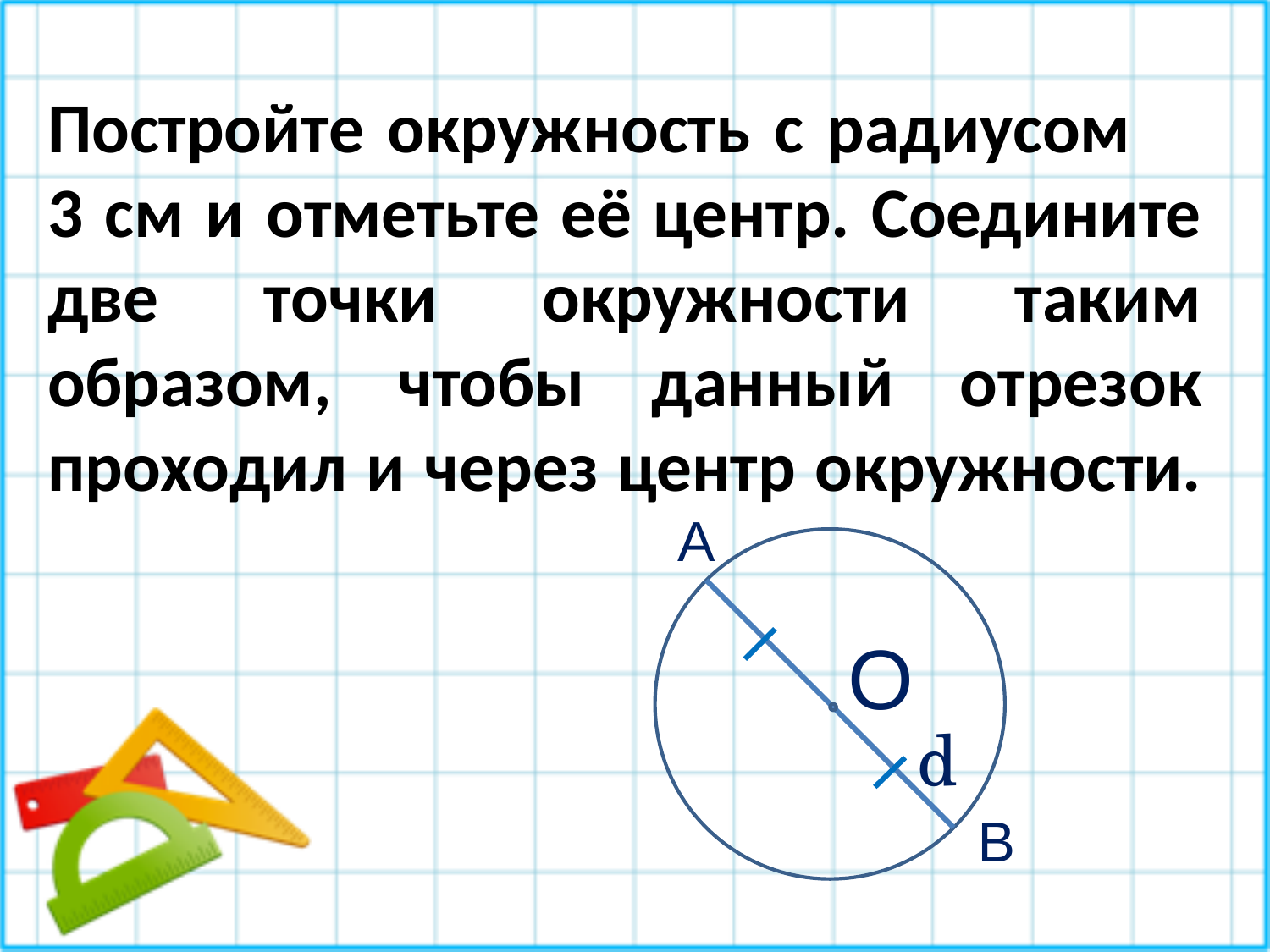

Постройте окружность с радиусом    3 см и отметьте её центр. Соедините две точки окружности таким образом, чтобы данный отрезок проходил и через центр окружности.
А

О

d
В